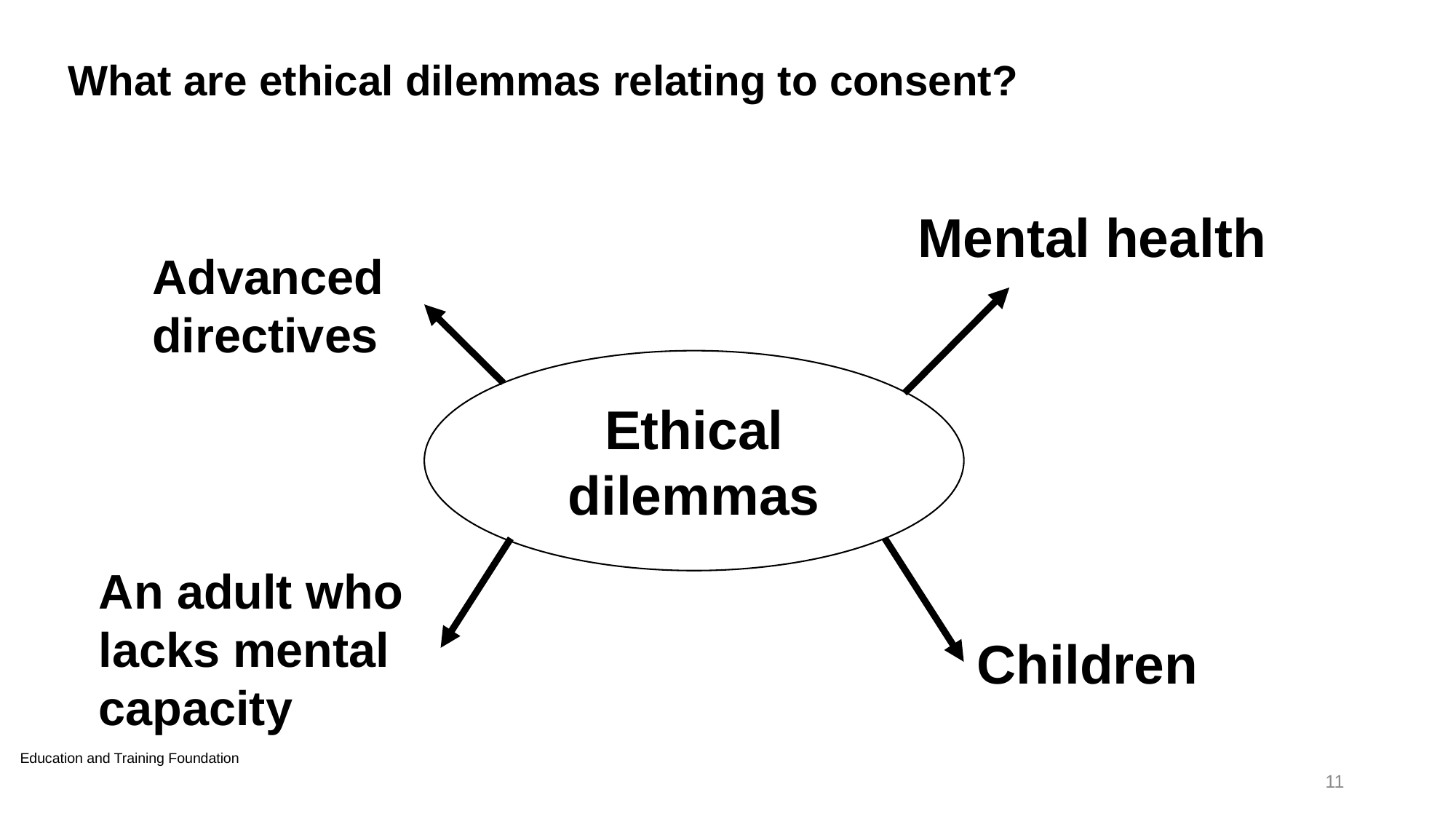

# What are ethical dilemmas relating to consent?
Mental health
Advanced directives
Ethical dilemmas
An adult who lacks mental capacity
Children
Education and Training Foundation
11